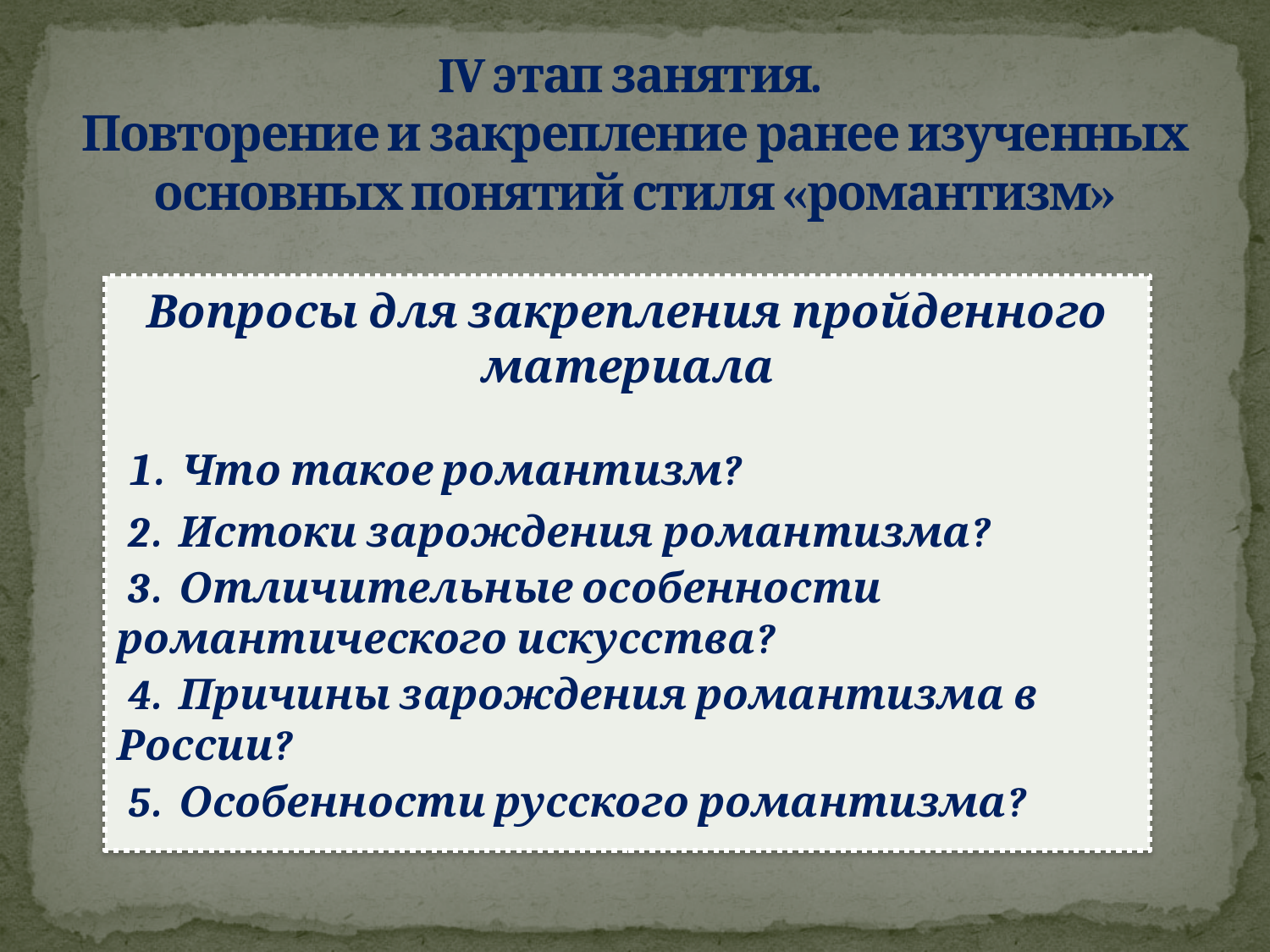

# IV этап занятия. Повторение и закрепление ранее изученных основных понятий стиля «романтизм»
Вопросы для закрепления пройденного материала

 1.  Что такое романтизм?
 2.  Истоки зарождения романтизма?
 3.  Отличительные особенности романтического искусства?
 4.  Причины зарождения романтизма в России?
 5.  Особенности русского романтизма?